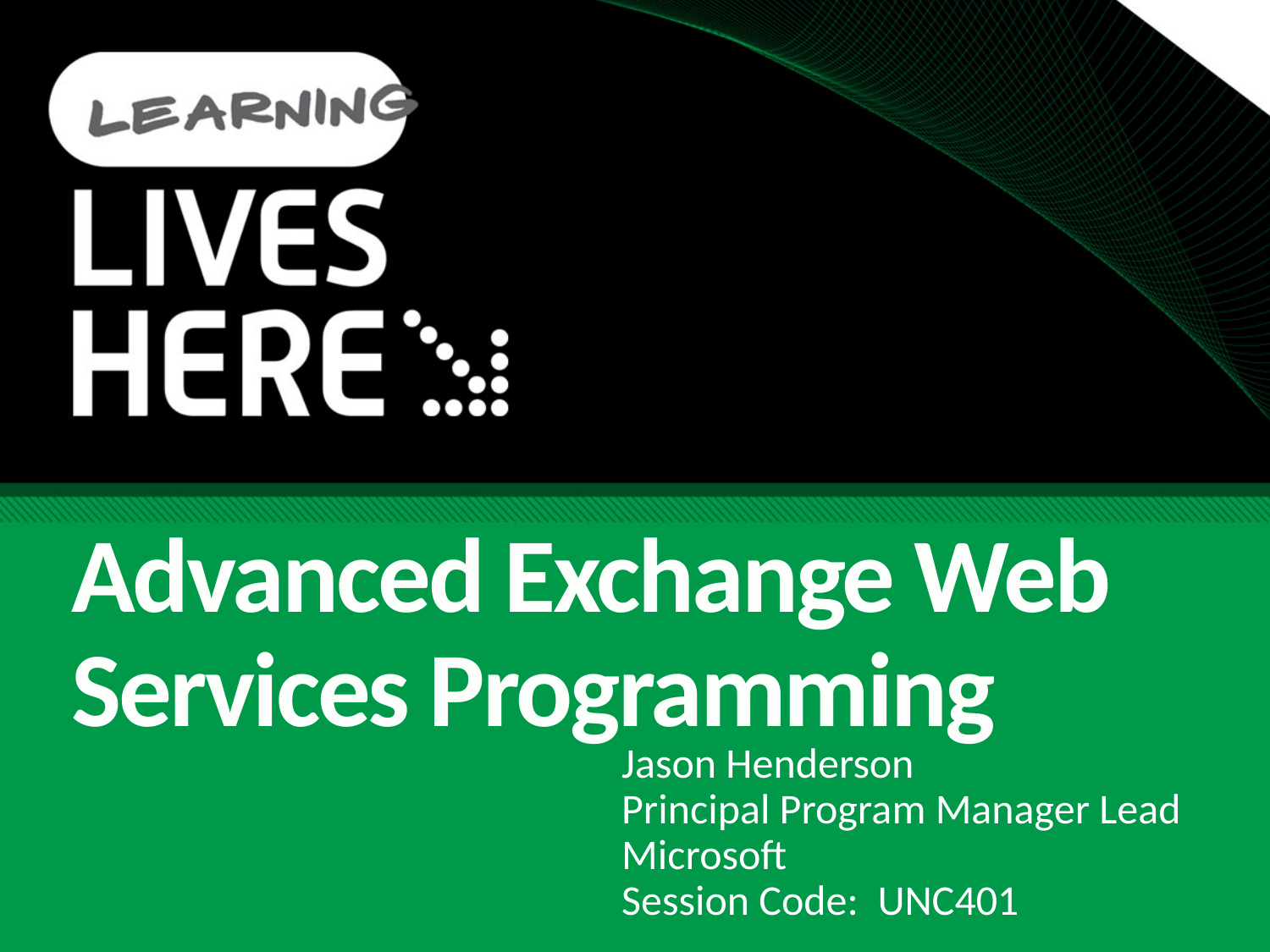

# Advanced Exchange Web Services Programming
Jason Henderson
Principal Program Manager Lead
Microsoft
Session Code:  UNC401